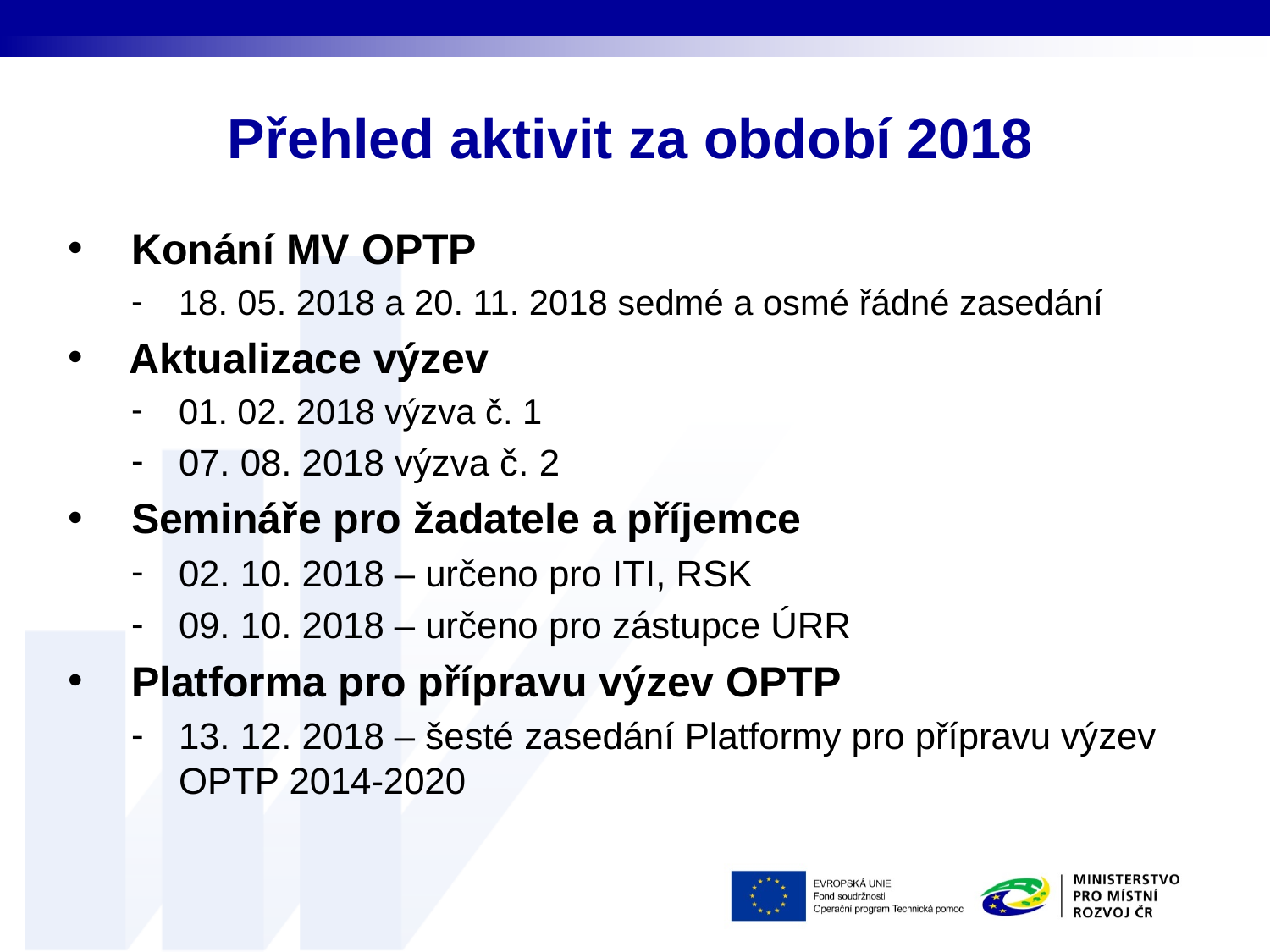

# Přehled aktivit za období 2018
Konání MV OPTP
18. 05. 2018 a 20. 11. 2018 sedmé a osmé řádné zasedání
Aktualizace výzev
01. 02. 2018 výzva č. 1
07. 08. 2018 výzva č. 2
Semináře pro žadatele a příjemce
02. 10. 2018 – určeno pro ITI, RSK
09. 10. 2018 – určeno pro zástupce ÚRR
Platforma pro přípravu výzev OPTP
13. 12. 2018 – šesté zasedání Platformy pro přípravu výzev OPTP 2014-2020